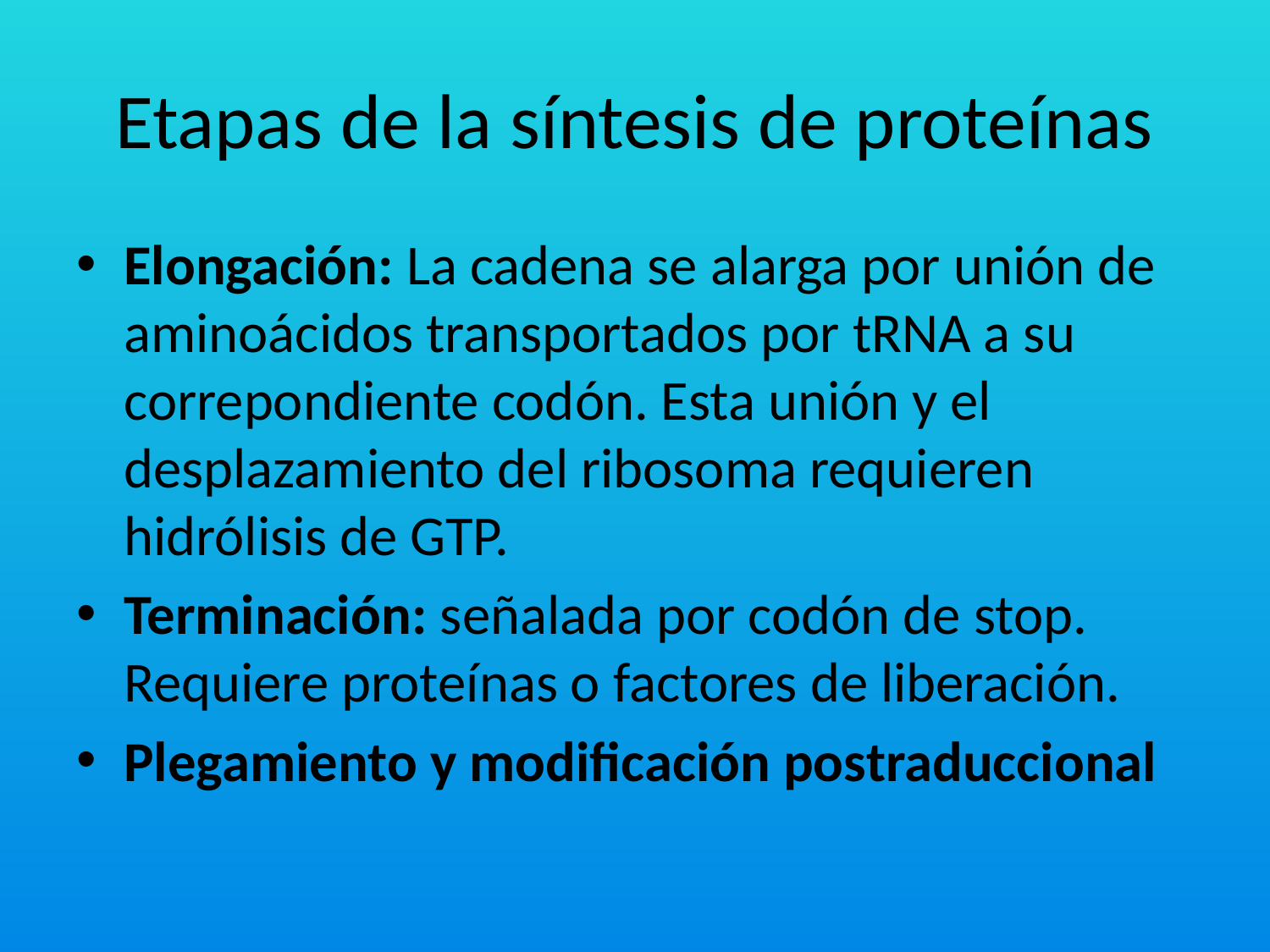

# Etapas de la síntesis de proteínas
Elongación: La cadena se alarga por unión de aminoácidos transportados por tRNA a su correpondiente codón. Esta unión y el desplazamiento del ribosoma requieren hidrólisis de GTP.
Terminación: señalada por codón de stop. Requiere proteínas o factores de liberación.
Plegamiento y modificación postraduccional